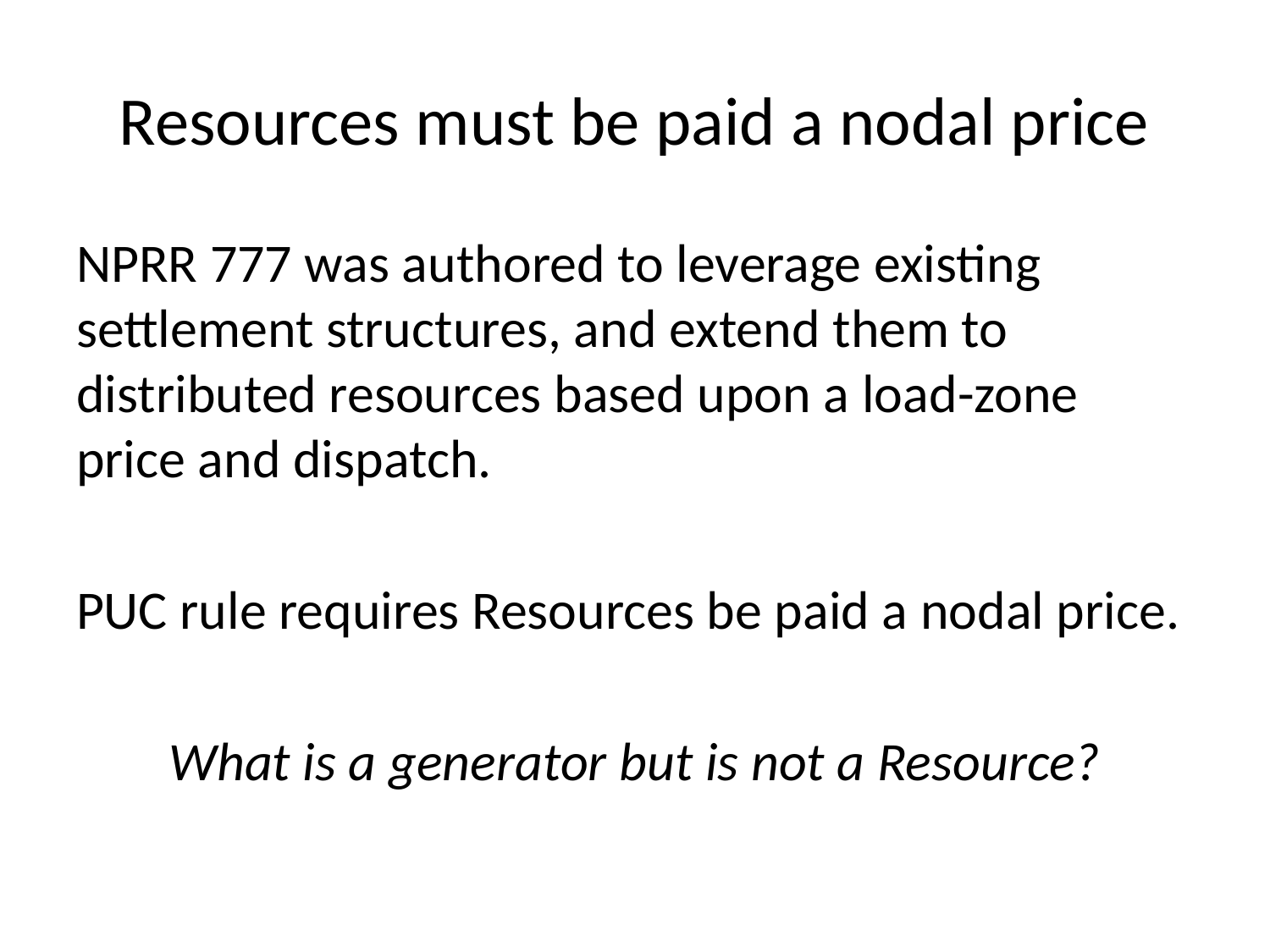

# Resources must be paid a nodal price
NPRR 777 was authored to leverage existing settlement structures, and extend them to distributed resources based upon a load-zone price and dispatch.

PUC rule requires Resources be paid a nodal price.

What is a generator but is not a Resource?